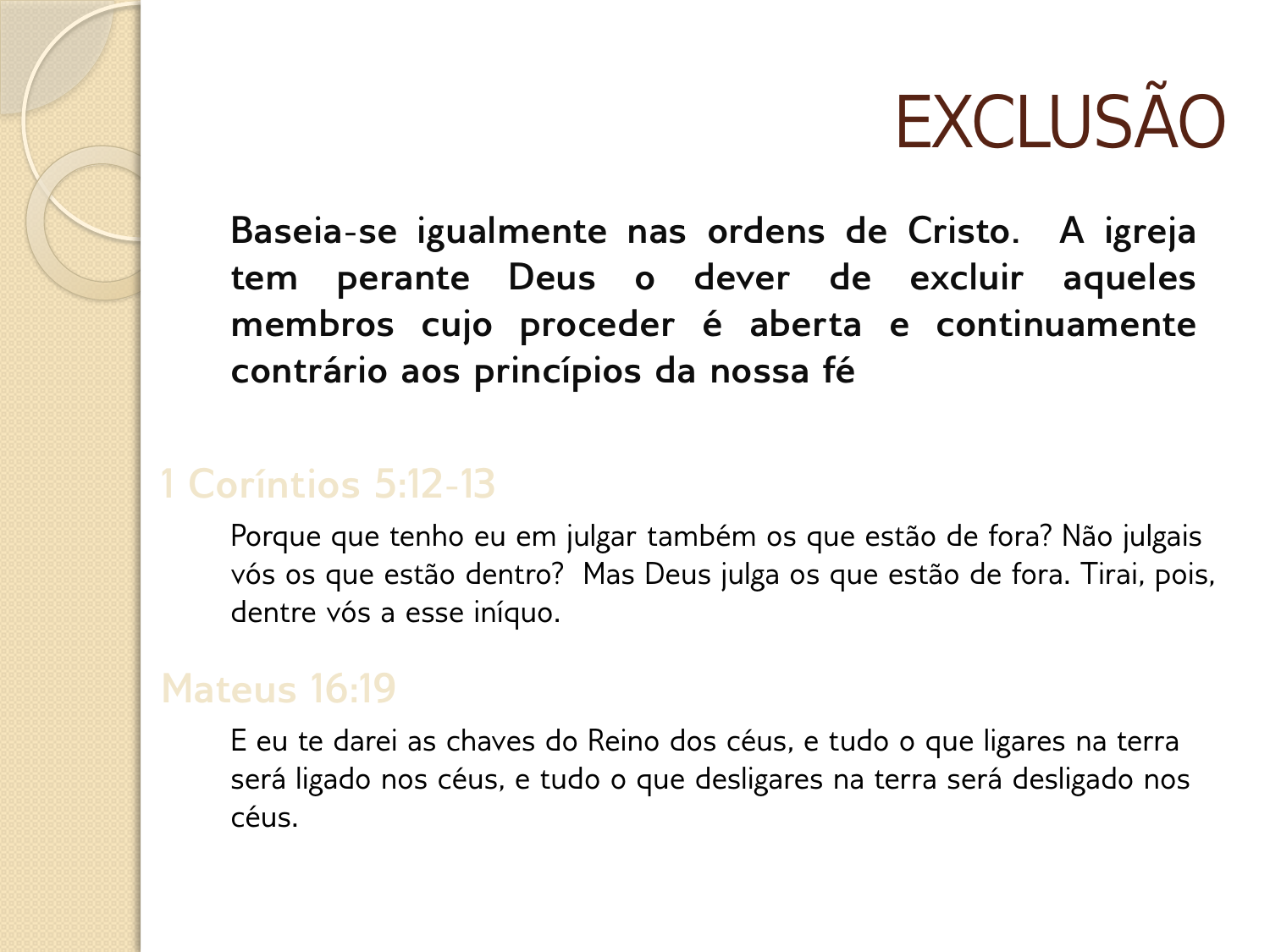

# EXCLUSÃO
Baseia-se igualmente nas ordens de Cristo.  A igreja tem perante Deus o dever de excluir aqueles membros cujo proceder é aberta e continuamente contrário aos princípios da nossa fé
1 Coríntios 5:12-13
Porque que tenho eu em julgar também os que estão de fora? Não julgais vós os que estão dentro?  Mas Deus julga os que estão de fora. Tirai, pois, dentre vós a esse iníquo.

Mateus 16:19
E eu te darei as chaves do Reino dos céus, e tudo o que ligares na terra será ligado nos céus, e tudo o que desligares na terra será desligado nos céus.